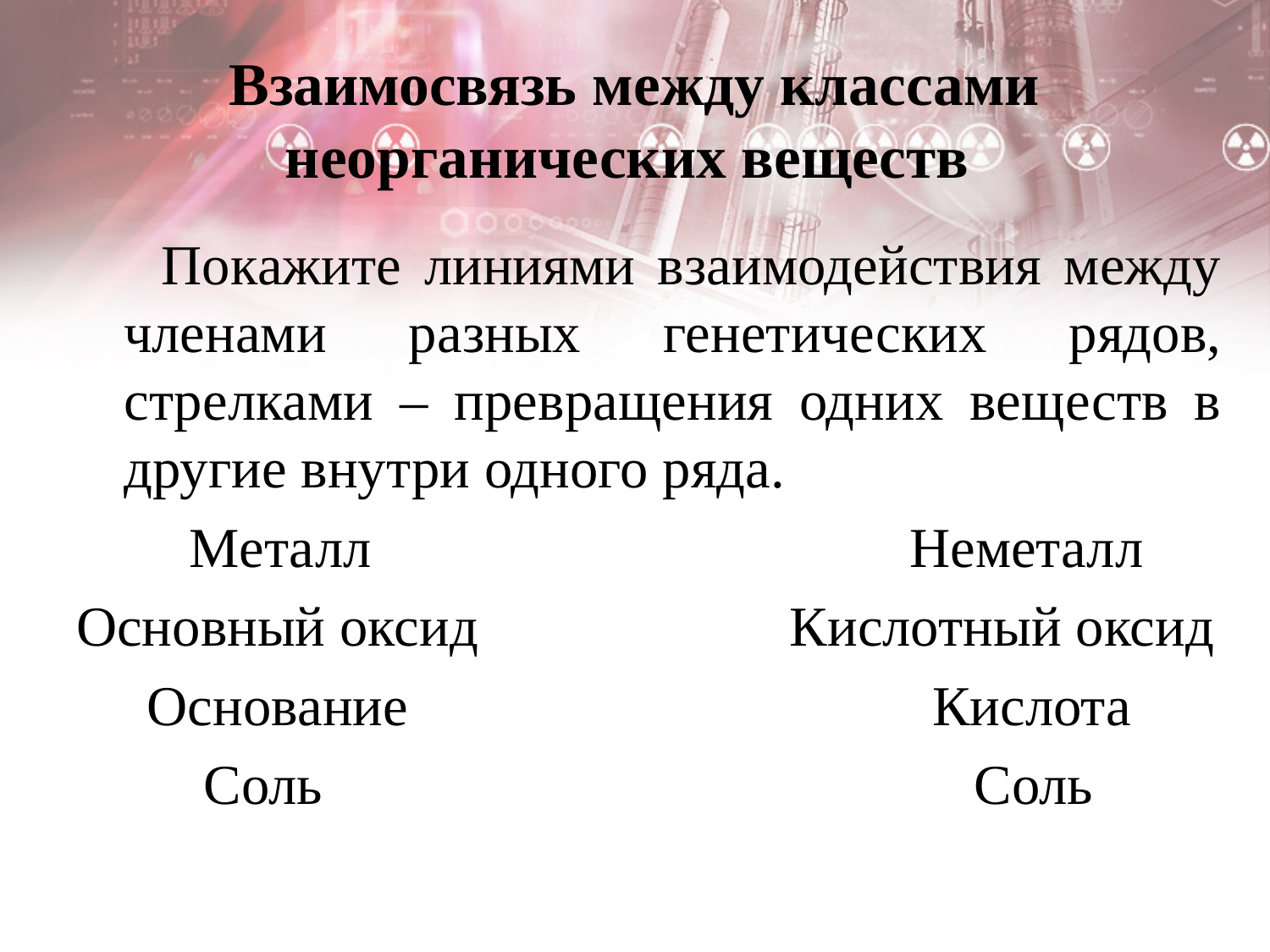

# Взаимосвязь между классами неорганических веществ
    Покажите линиями взаимодействия между членами разных генетических рядов, стрелками – превращения одних веществ в другие внутри одного ряда.
        Металл                                      Неметалл
Основный оксид                      Кислотный оксид
     Основание                                     Кислота
         Соль                                              Соль